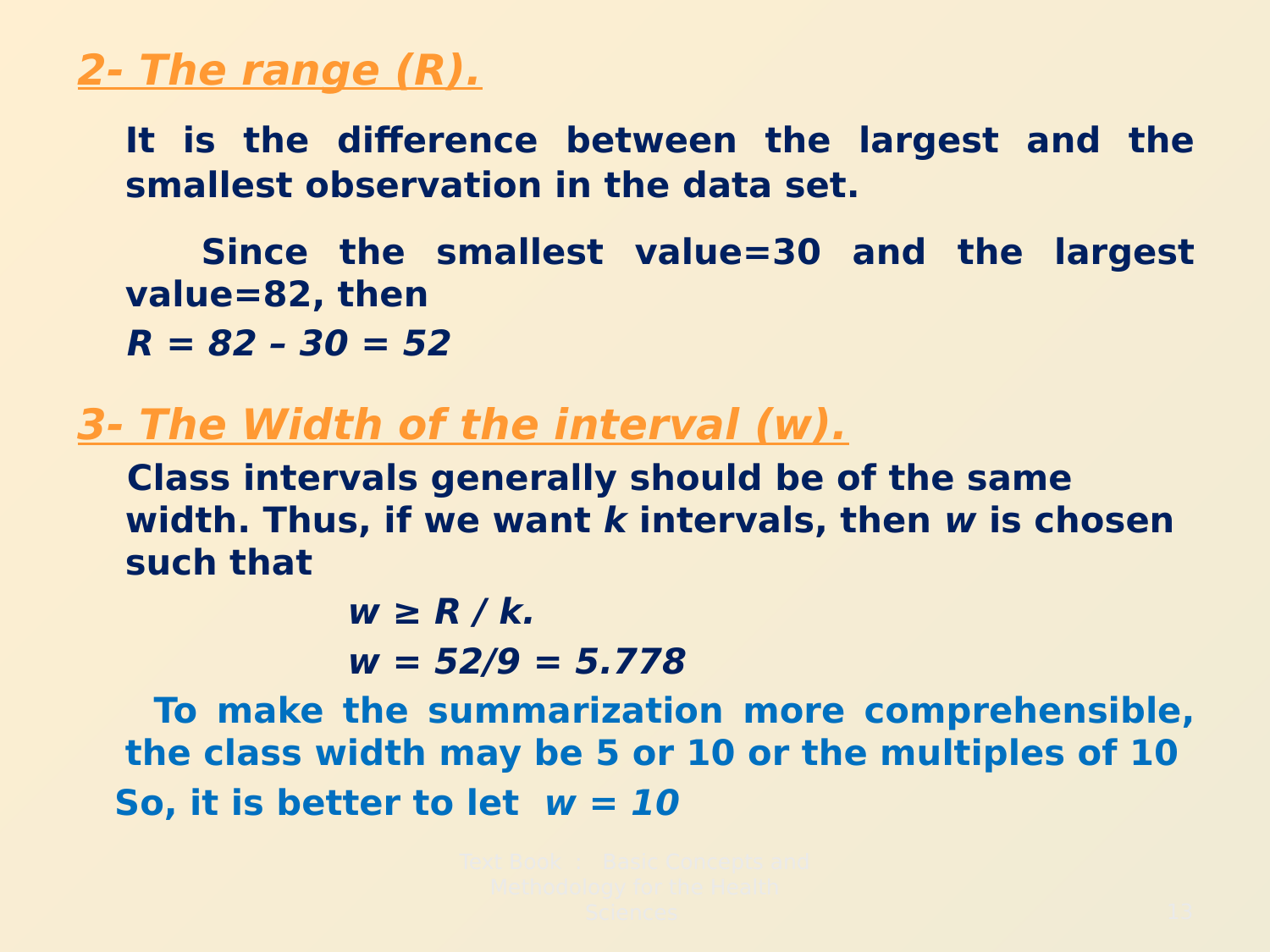

2- The range (R).
	It is the difference between the largest and the smallest observation in the data set.

    Since the smallest value=30 and the largest value=82, then
    R = 82 – 30 = 52

3- The Width of the interval (w).
    Class intervals generally should be of the same width. Thus, if we want k intervals, then w is chosen such that
                      w ≥ R / k.
                      w = 52/9 = 5.778
    To make the summarization more comprehensible, the class width may be 5 or 10 or the multiples of 10
   So, it is better to let  w = 10
13
Text Book  :   Basic Concepts and Methodology for the Health Sciences